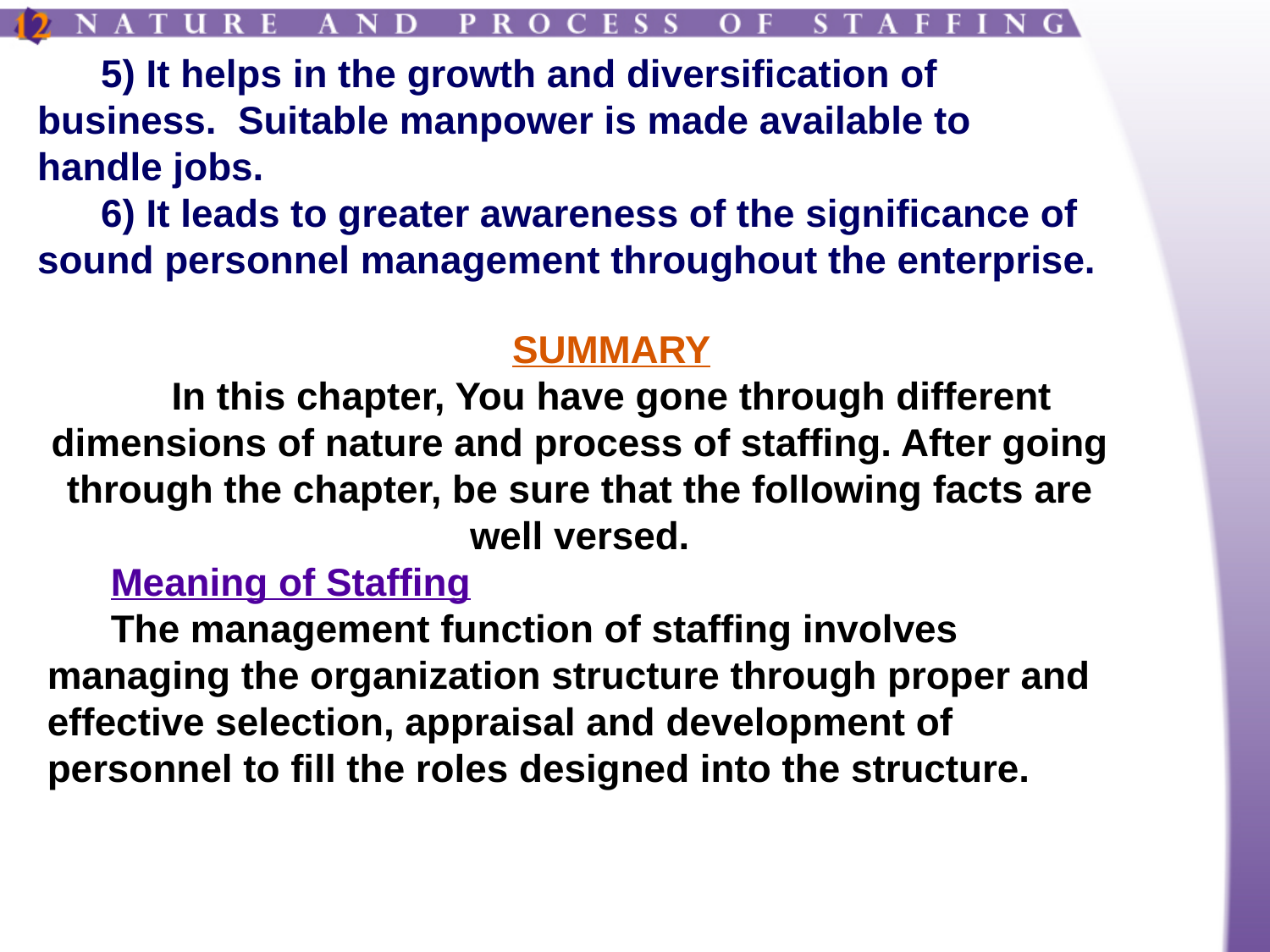

5) It helps in the growth and diversification of business.  Suitable manpower is made available to handle jobs.
6) It leads to greater awareness of the significance of sound personnel management throughout the enterprise.
SUMMARY
In this chapter, You have gone through different dimensions of nature and process of staffing. After going through the chapter, be sure that the following facts are well versed.
Meaning of Staffing
The management function of staffing involves managing the organization structure through proper and effective selection, appraisal and development of personnel to fill the roles designed into the structure.